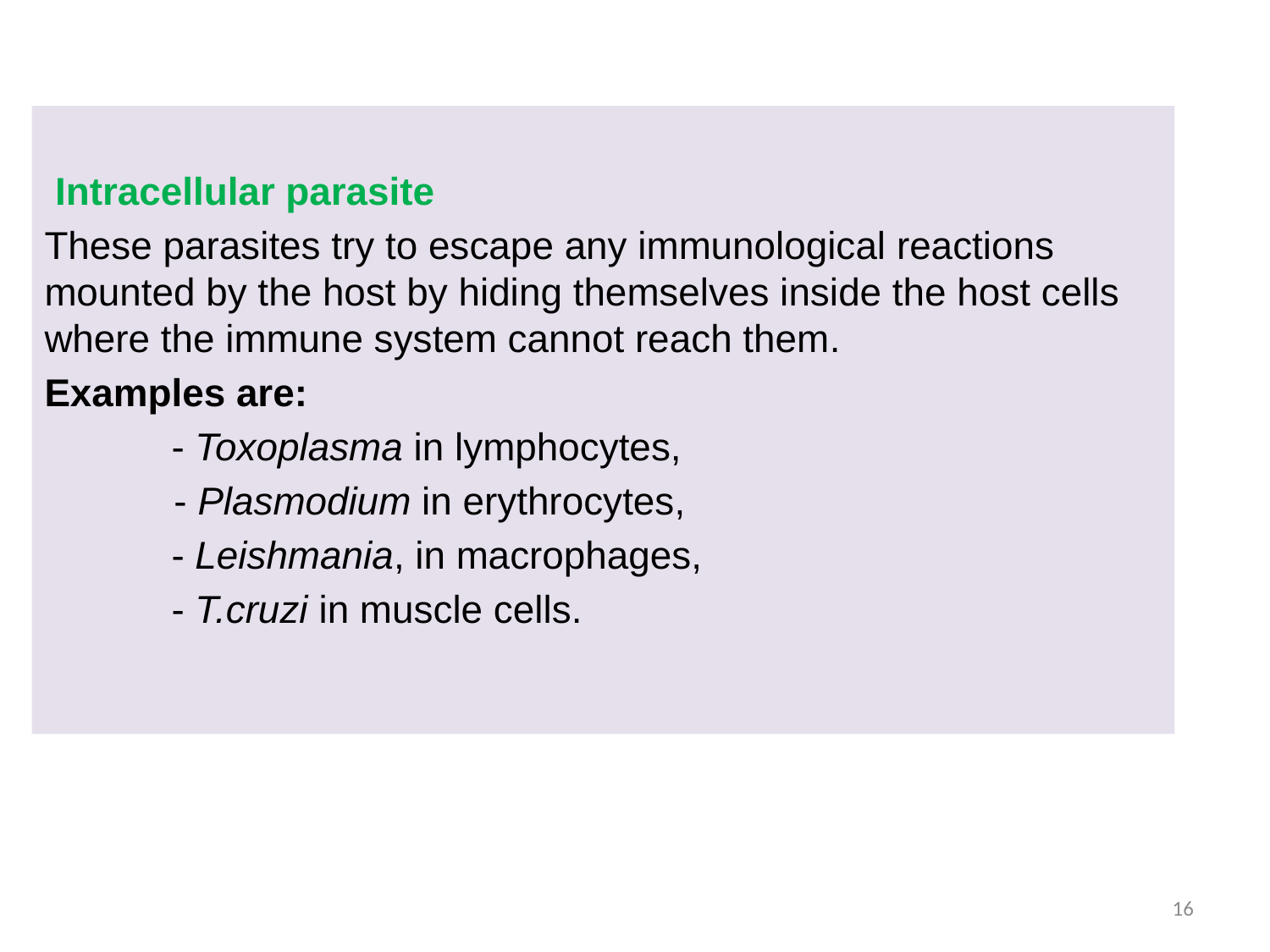

Intracellular parasite
These parasites try to escape any immunological reactions       mounted by the host by hiding themselves inside the host cells   where the immune system cannot reach them.
Examples are:
	- Toxoplasma in lymphocytes,
            - Plasmodium in erythrocytes,
	- Leishmania, in macrophages,
	- T.cruzi in muscle cells.

16